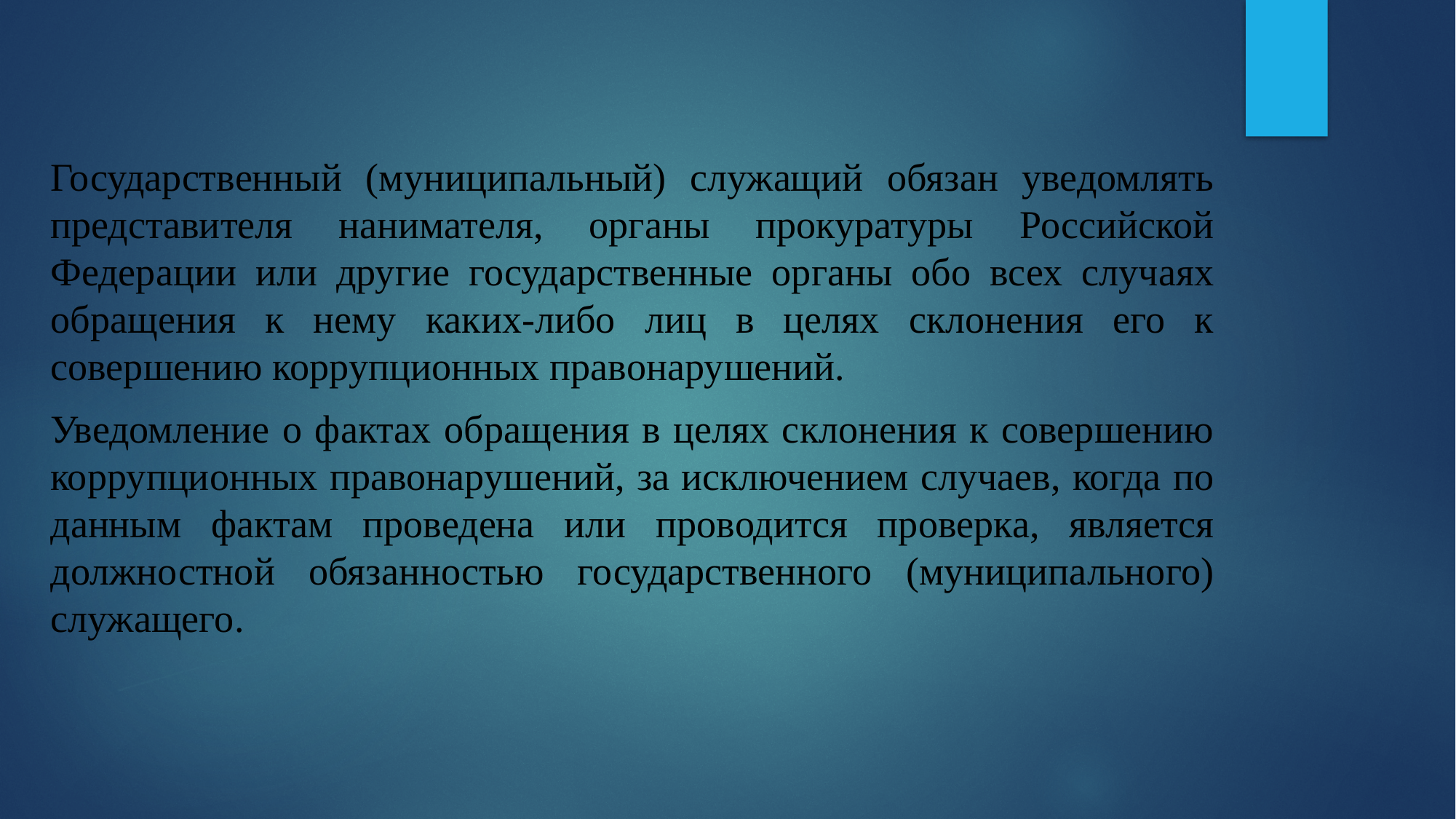

Государственный (муниципальный) служащий обязан уведомлять представителя нанимателя, органы прокуратуры Российской Федерации или другие государственные органы обо всех случаях обращения к нему каких-либо лиц в целях склонения его к совершению коррупционных правонарушений.
Уведомление о фактах обращения в целях склонения к совершению коррупционных правонарушений, за исключением случаев, когда по данным фактам проведена или проводится проверка, является должностной обязанностью государственного (муниципального) служащего.